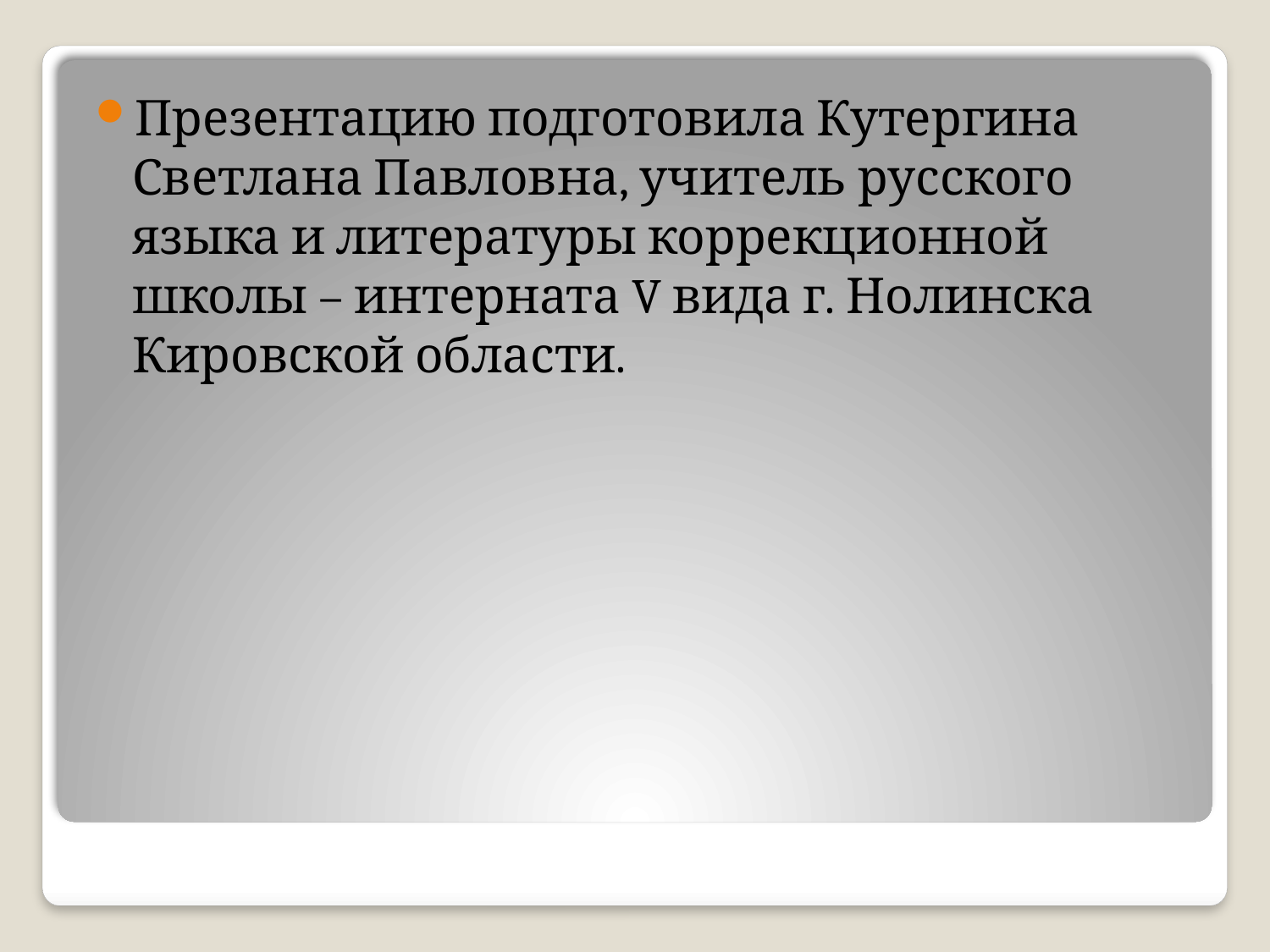

Презентацию подготовила Кутергина Светлана Павловна, учитель русского языка и литературы коррекционной школы – интерната V вида г. Нолинска Кировской области.
#